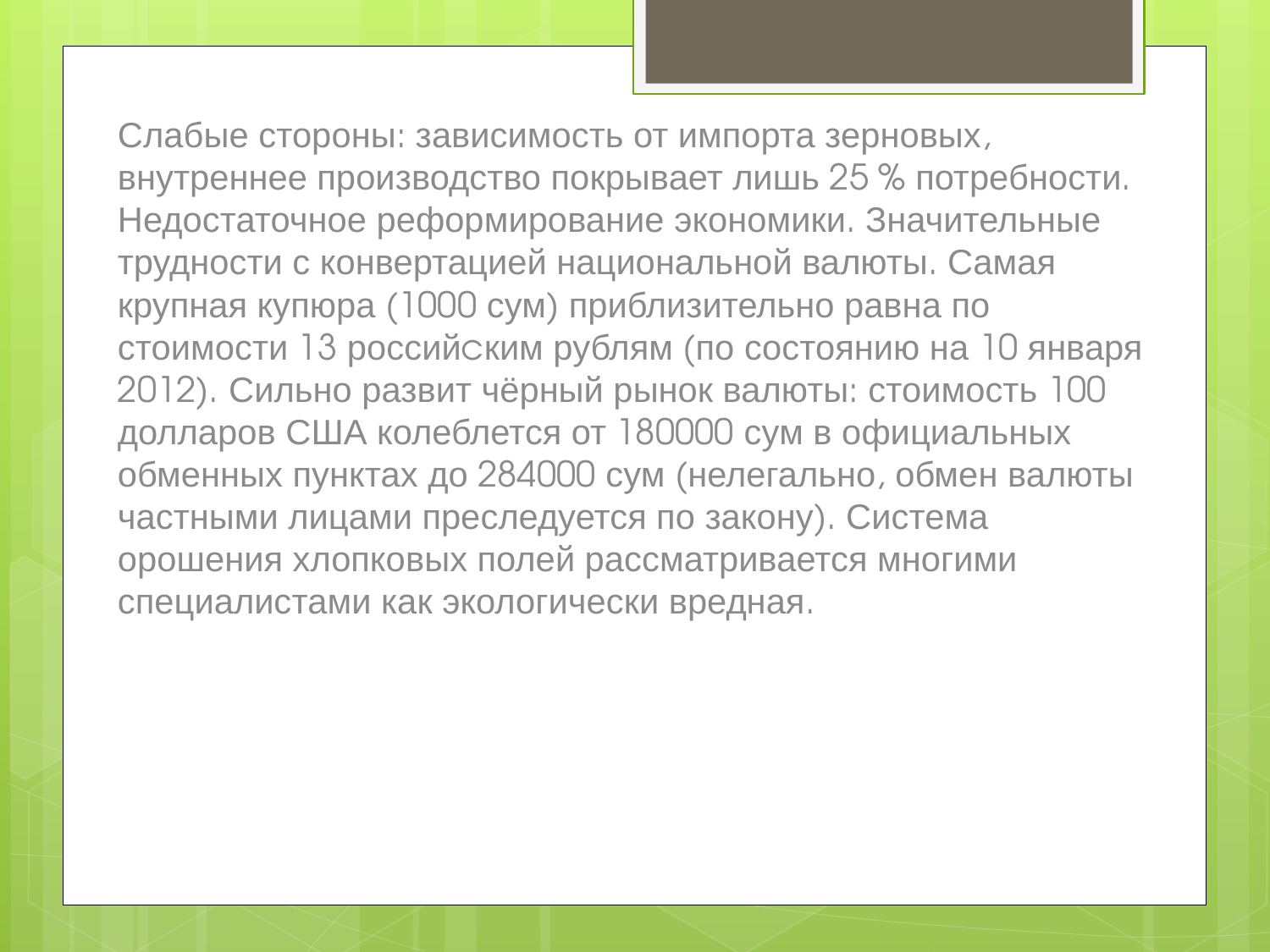

Слабые стороны: зависимость от импорта зерновых, внутреннее производство покрывает лишь 25 % потребности. Недостаточное реформирование экономики. Значительные трудности с конвертацией национальной валюты. Самая крупная купюра (1000 сум) приблизительно равна по стоимости 13 российcким рублям (по состоянию на 10 января 2012). Сильно развит чёрный рынок валюты: стоимость 100 долларов США колеблется от 180000 сум в официальных обменных пунктах до 284000 сум (нелегально, обмен валюты частными лицами преследуется по закону). Система орошения хлопковых полей рассматривается многими специалистами как экологически вредная.

#